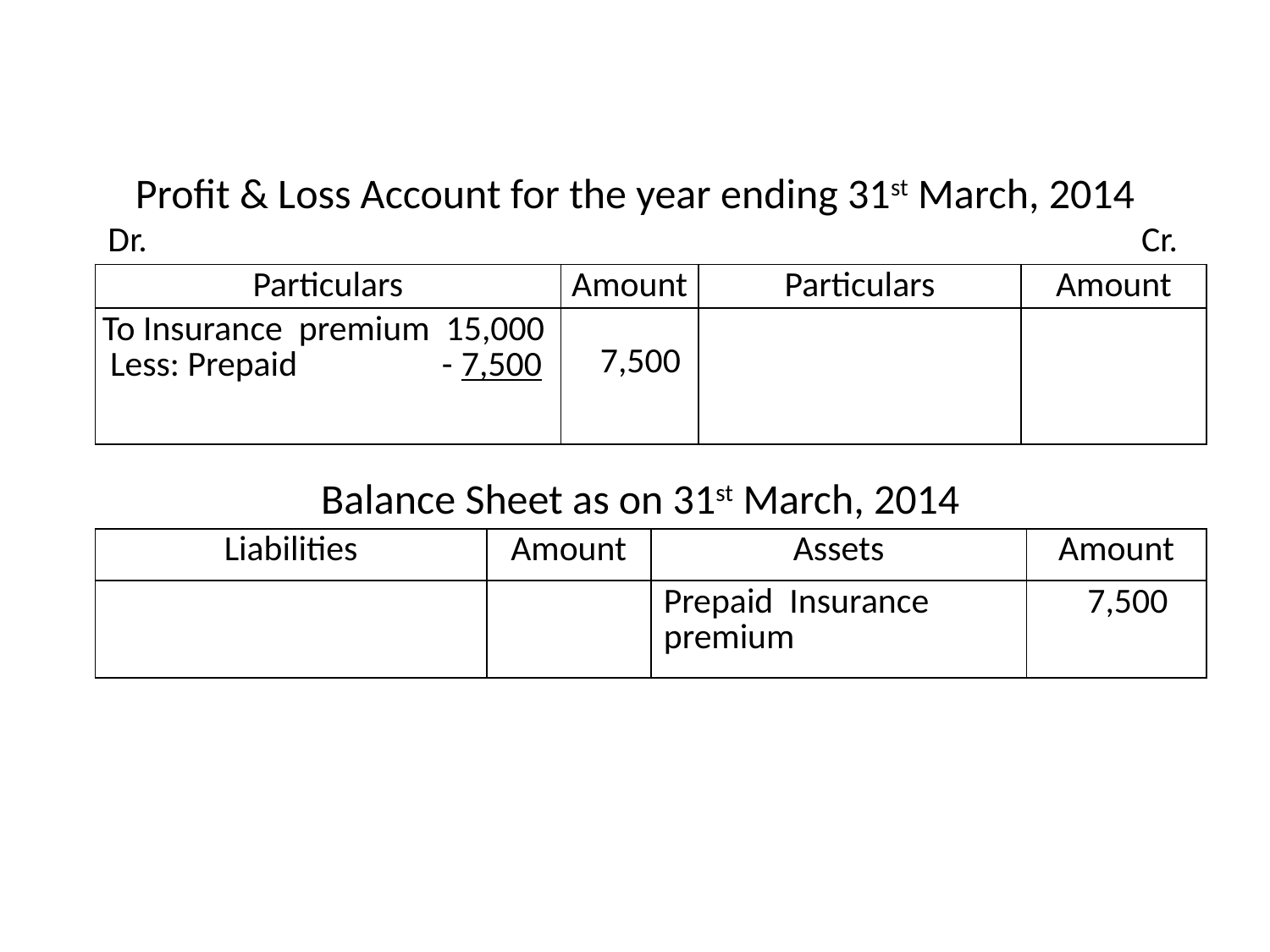

# Profit & Loss Account for the year ending 31st March, 2014 Dr. 			            				                    Cr.
| Particulars | Amount | Particulars | Amount |
| --- | --- | --- | --- |
| To Insurance premium 15,000 Less: Prepaid - 7,500 | 7,500 |  |  |

Balance Sheet as on 31st March, 2014

| Liabilities | Amount | Assets | Amount |
| --- | --- | --- | --- |
|  |  | Prepaid Insurance premium | 7,500 |